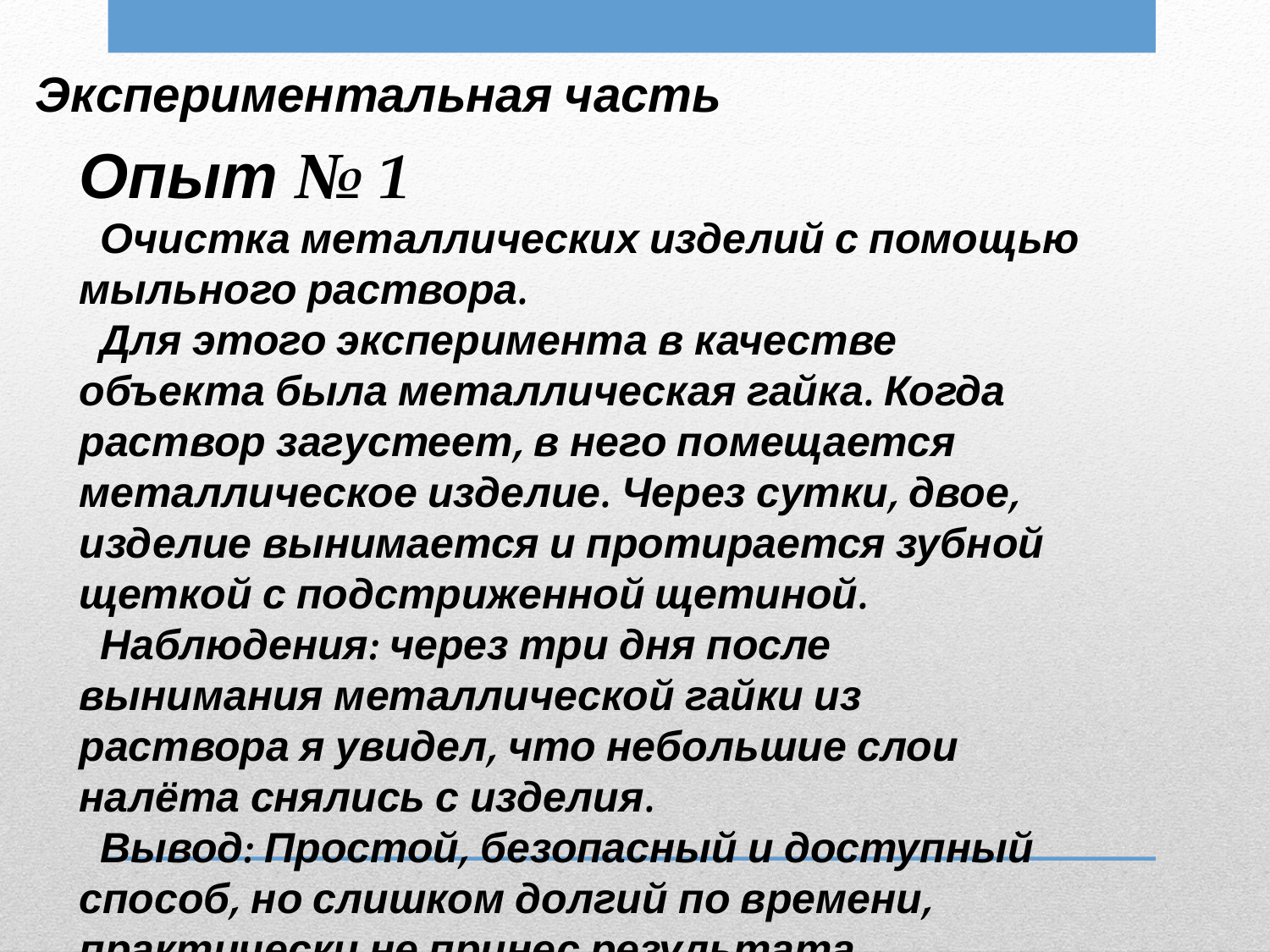

Экспериментальная часть
Опыт № 1
  Очистка металлических изделий с помощью мыльного раствора.
  Для этого эксперимента в качестве объекта была металлическая гайка. Когда раствор загустеет, в него помещается металлическое изделие. Через сутки, двое, изделие вынимается и протирается зубной щеткой с подстриженной щетиной.
  Наблюдения: через три дня после вынимания металлической гайки из раствора я увидел, что небольшие слои налёта снялись с изделия.
  Вывод: Простой, безопасный и доступный способ, но слишком долгий по времени, практически не принес результата.